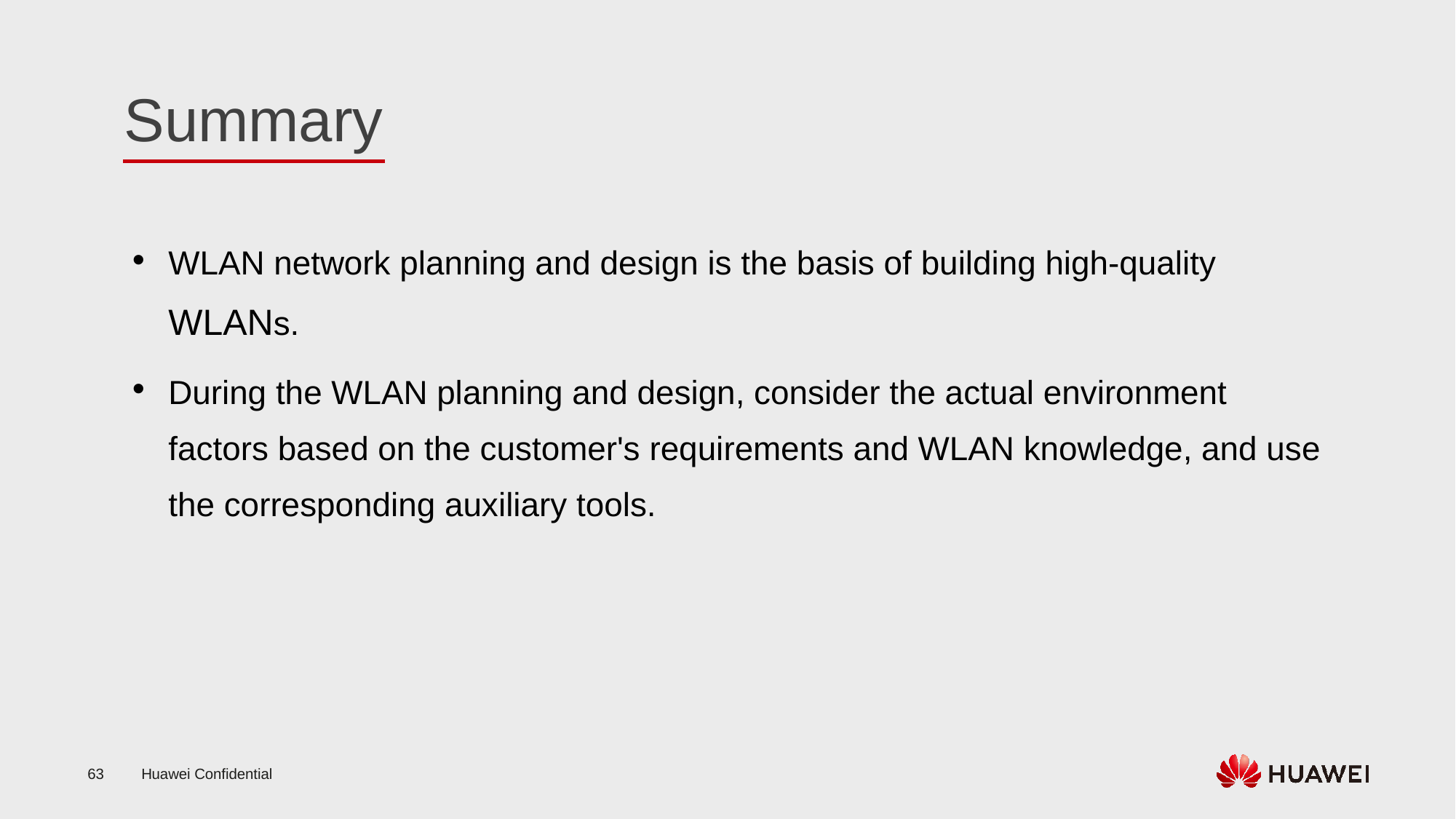

WLAN network planning and design is the basis of building high-quality WLANs.
During the WLAN planning and design, consider the actual environment factors based on the customer's requirements and WLAN knowledge, and use the corresponding auxiliary tools.